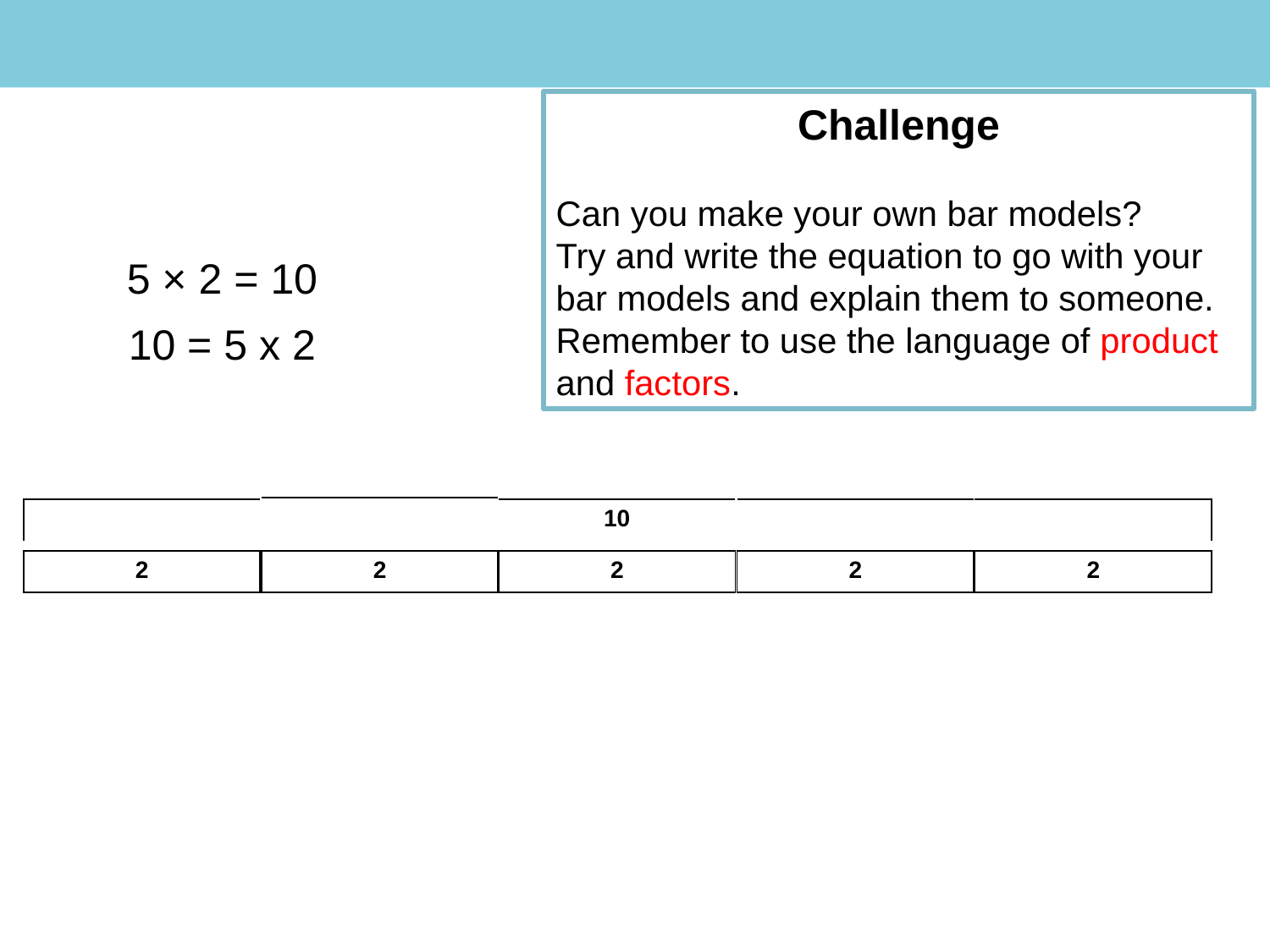

Challenge

Can you make your own bar models?
Try and write the equation to go with your bar models and explain them to someone.
Remember to use the language of product and factors.
5 × 2 = 10
10 = 5 x 2
|  |
| --- |
|  |
| --- |
| 10 |
| --- |
|  |
| --- |
|  |
| --- |
| 2 |
| --- |
| 2 |
| --- |
| 2 |
| --- |
| 2 |
| --- |
| 2 |
| --- |